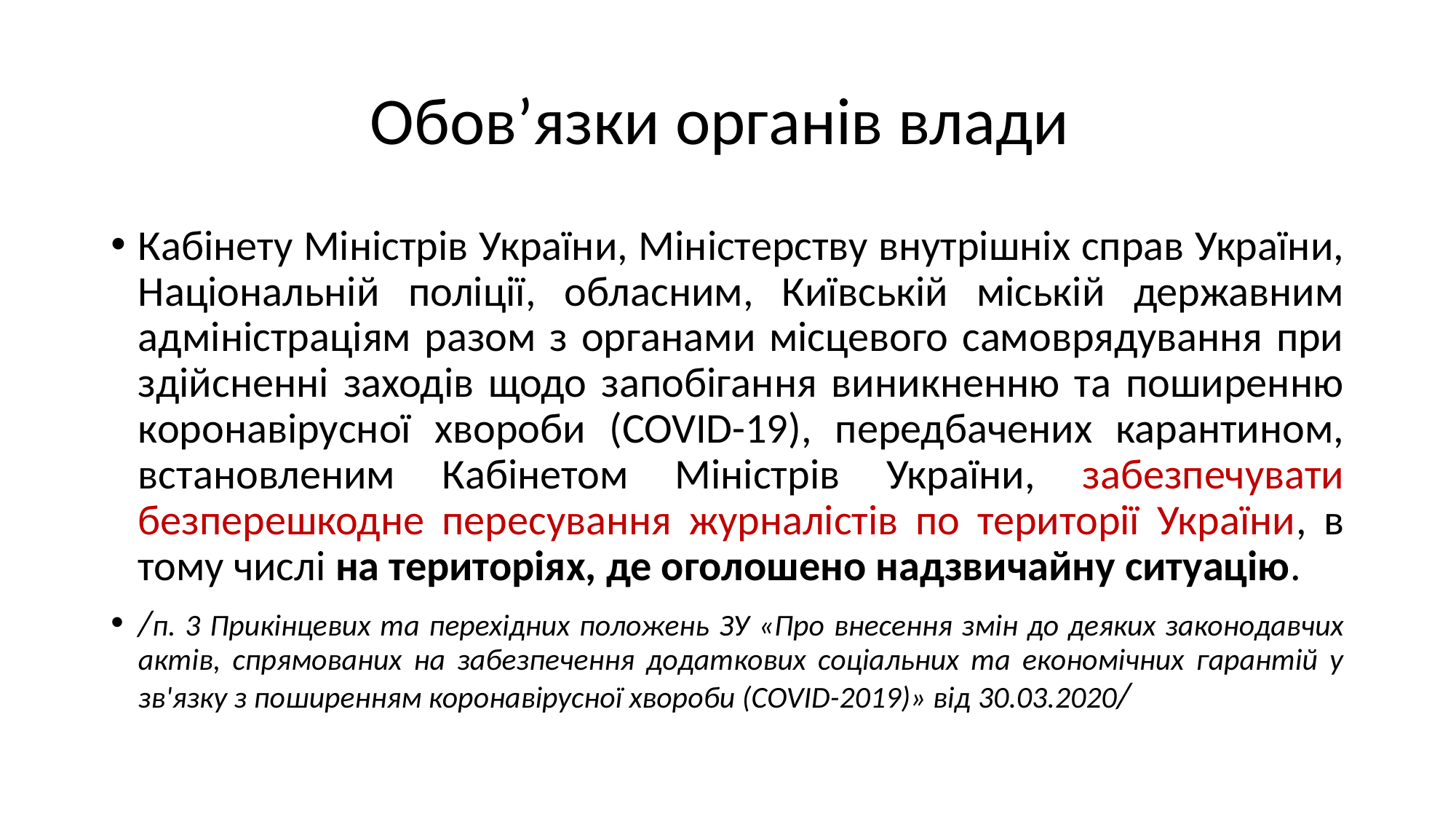

# Обов’язки органів влади
Кабінету Міністрів України, Міністерству внутрішніх справ України, Національній поліції, обласним, Київській міській державним адміністраціям разом з органами місцевого самоврядування при здійсненні заходів щодо запобігання виникненню та поширенню коронавірусної хвороби (COVID-19), передбачених карантином, встановленим Кабінетом Міністрів України, забезпечувати безперешкодне пересування журналістів по території України, в тому числі на територіях, де оголошено надзвичайну ситуацію.
/п. 3 Прикінцевих та перехідних положень ЗУ «Про внесення змін до деяких законодавчих актів, спрямованих на забезпечення додаткових соціальних та економічних гарантій у зв'язку з поширенням коронавірусної хвороби (COVID-2019)» від 30.03.2020/